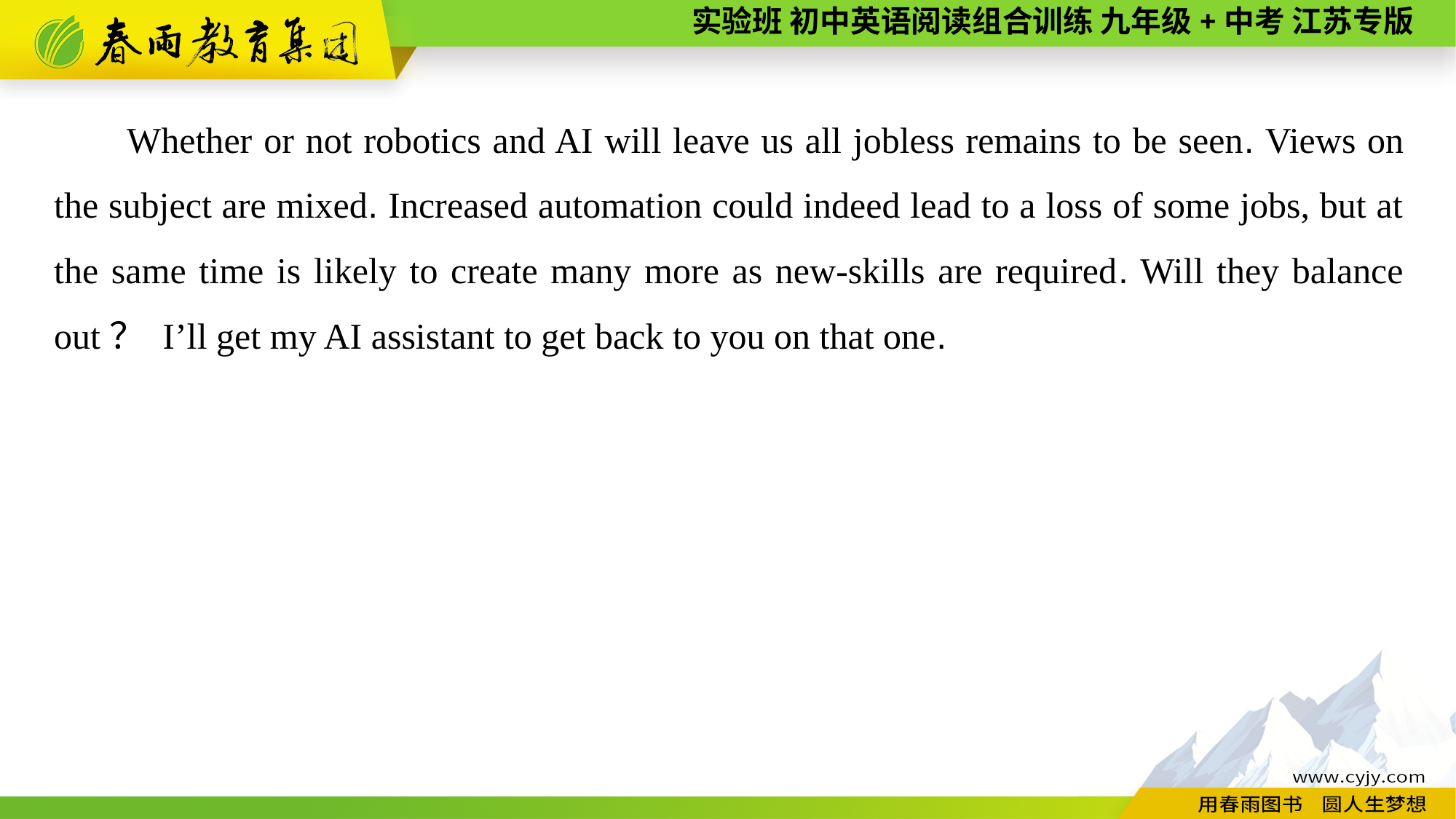

Whether or not robotics and AI will leave us all jobless remains to be seen. Views on the subject are mixed. Increased automation could indeed lead to a loss of some jobs, but at the same time is likely to create many more as new-skills are required. Will they balance out？ I’ll get my AI assistant to get back to you on that one.